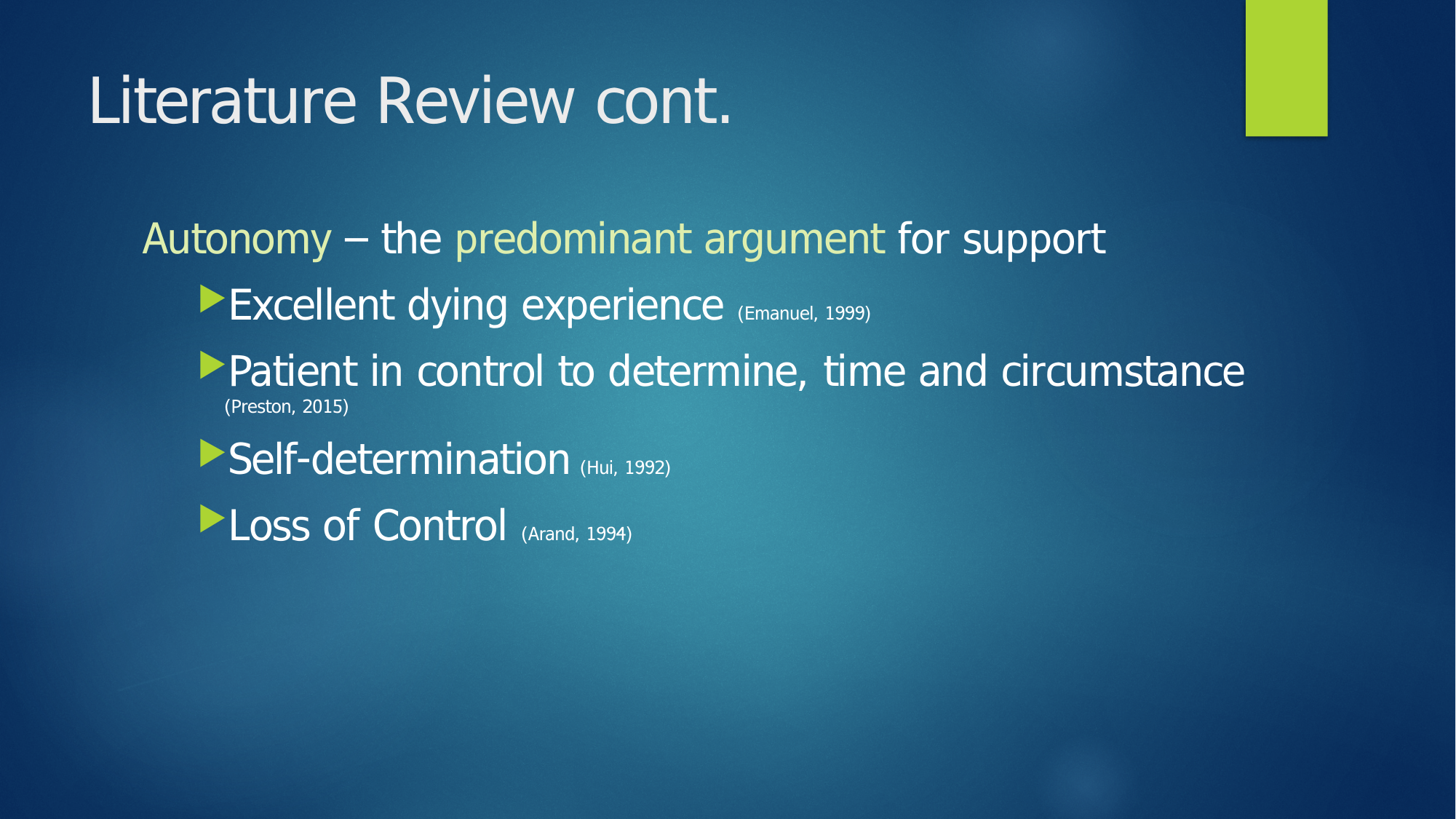

# Literature Review cont.
Autonomy – the predominant argument for support
Excellent dying experience (Emanuel, 1999)
Patient in control to determine, time and circumstance (Preston, 2015)
Self-determination (Hui, 1992)
Loss of Control (Arand, 1994)